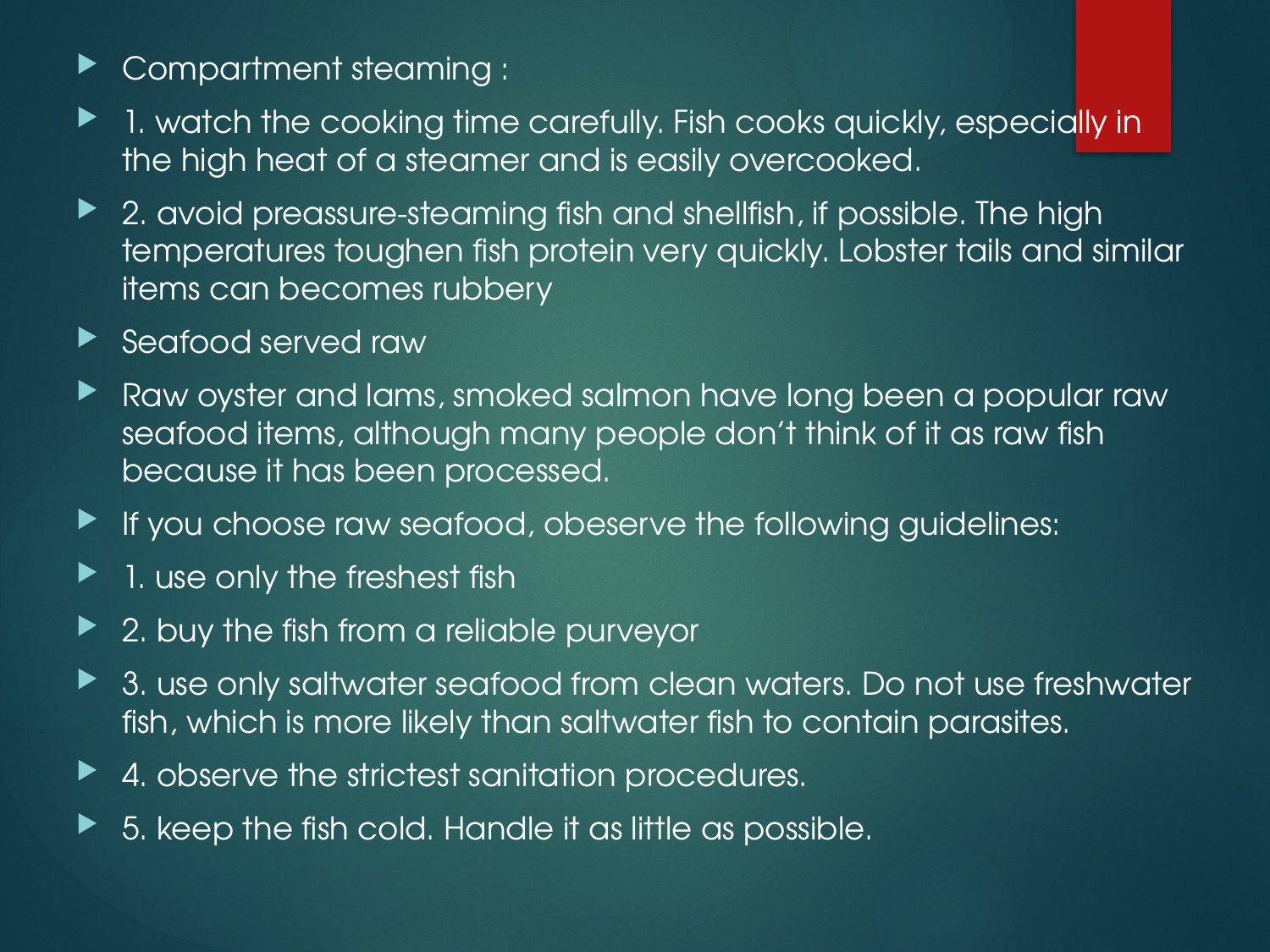

Compartment steaming :
1. watch the cooking time carefully. Fish cooks quickly, especially in the high heat of a steamer and is easily overcooked.
2. avoid preassure-steaming fish and shellfish, if possible. The high temperatures toughen fish protein very quickly. Lobster tails and similar items can becomes rubbery
Seafood served raw
Raw oyster and lams, smoked salmon have long been a popular raw seafood items, although many people don’t think of it as raw fish because it has been processed.
If you choose raw seafood, obeserve the following guidelines:
1. use only the freshest fish
2. buy the fish from a reliable purveyor
3. use only saltwater seafood from clean waters. Do not use freshwater fish, which is more likely than saltwater fish to contain parasites.
4. observe the strictest sanitation procedures.
5. keep the fish cold. Handle it as little as possible.